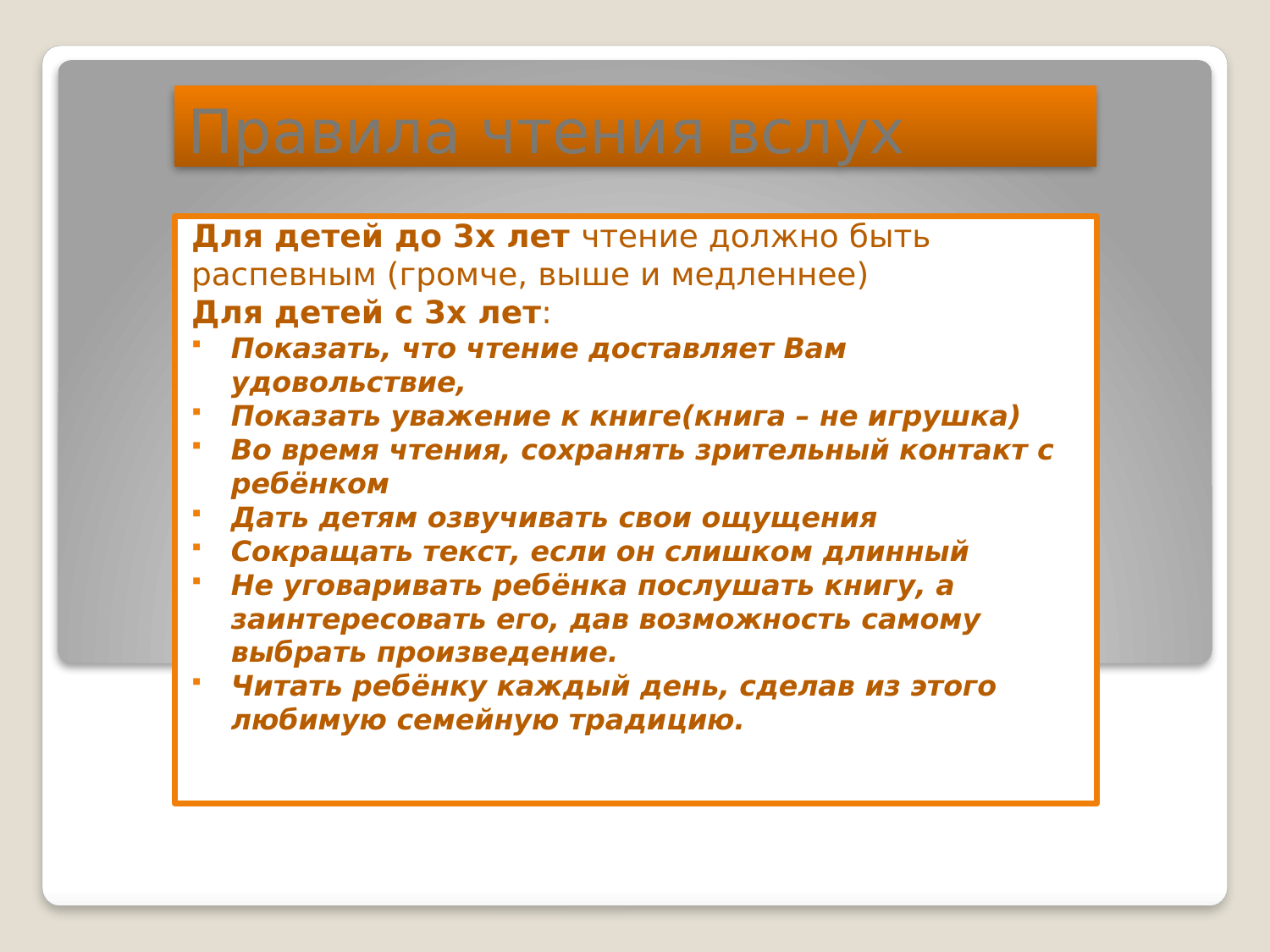

# Правила чтения вслух
Для детей до 3х лет чтение должно быть распевным (громче, выше и медленнее)
Для детей с 3х лет:
Показать, что чтение доставляет Вам удовольствие,
Показать уважение к книге(книга – не игрушка)
Во время чтения, сохранять зрительный контакт с ребёнком
Дать детям озвучивать свои ощущения
Сокращать текст, если он слишком длинный
Не уговаривать ребёнка послушать книгу, а заинтересовать его, дав возможность самому выбрать произведение.
Читать ребёнку каждый день, сделав из этого любимую семейную традицию.